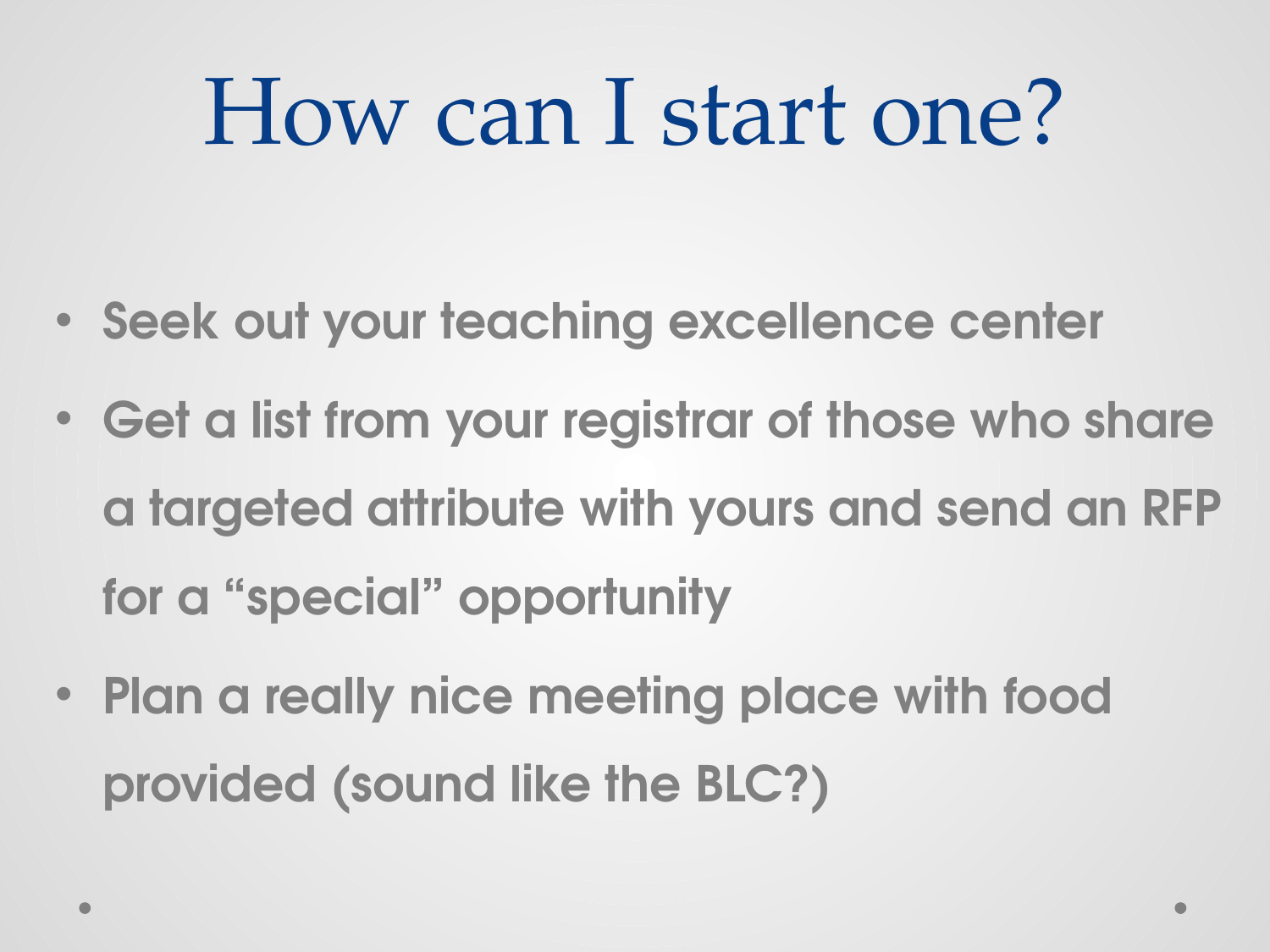

# How can I start one?
Seek out your teaching excellence center
Get a list from your registrar of those who share a targeted attribute with yours and send an RFP for a “special” opportunity
Plan a really nice meeting place with food provided (sound like the BLC?)